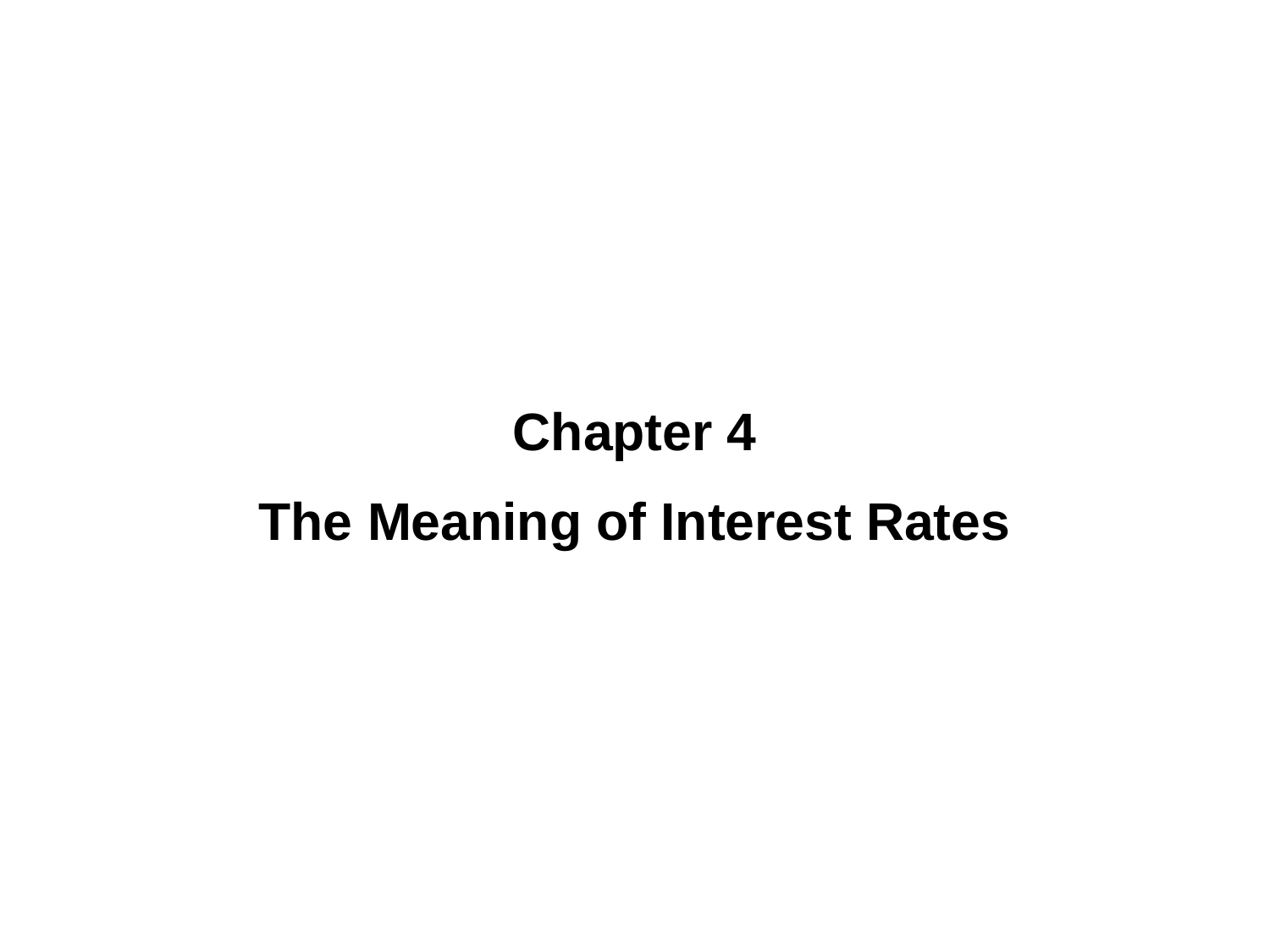

Chapter 4
The Meaning of Interest Rates